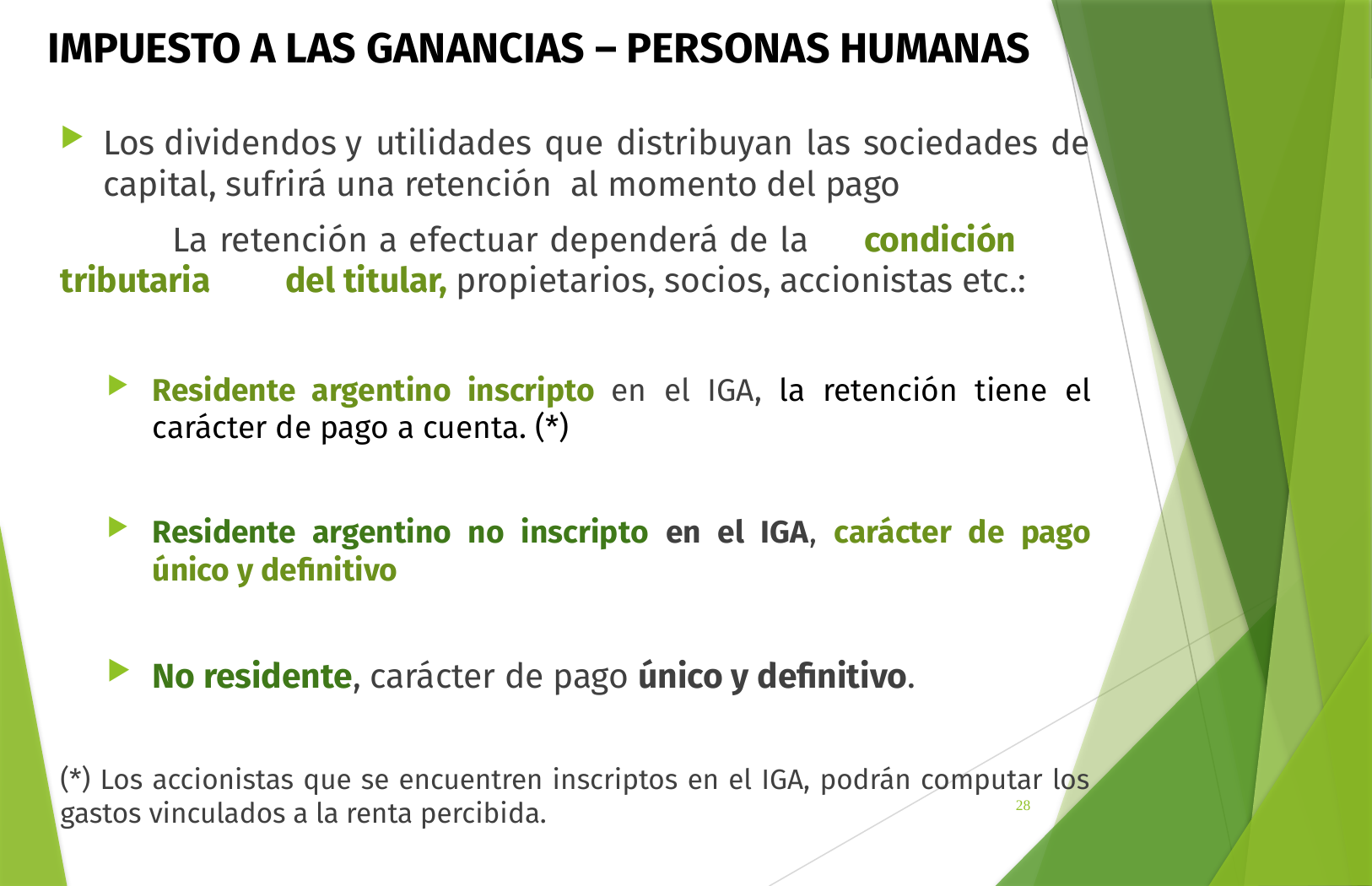

# IMPUESTO A LAS GANANCIAS – PERSONAS HUMANAS
Los dividendos y utilidades que distribuyan las sociedades de capital, sufrirá una retención  al momento del pago
	La retención a efectuar dependerá de la 	condición 	tributaria 	del titular, propietarios, socios, accionistas etc.:

Residente argentino inscripto en el IGA, la retención tiene el carácter de pago a cuenta. (*)

Residente argentino no inscripto en el IGA, carácter de pago único y definitivo

No residente, carácter de pago único y definitivo.

(*) Los accionistas que se encuentren inscriptos en el IGA, podrán computar los gastos vinculados a la renta percibida.

28